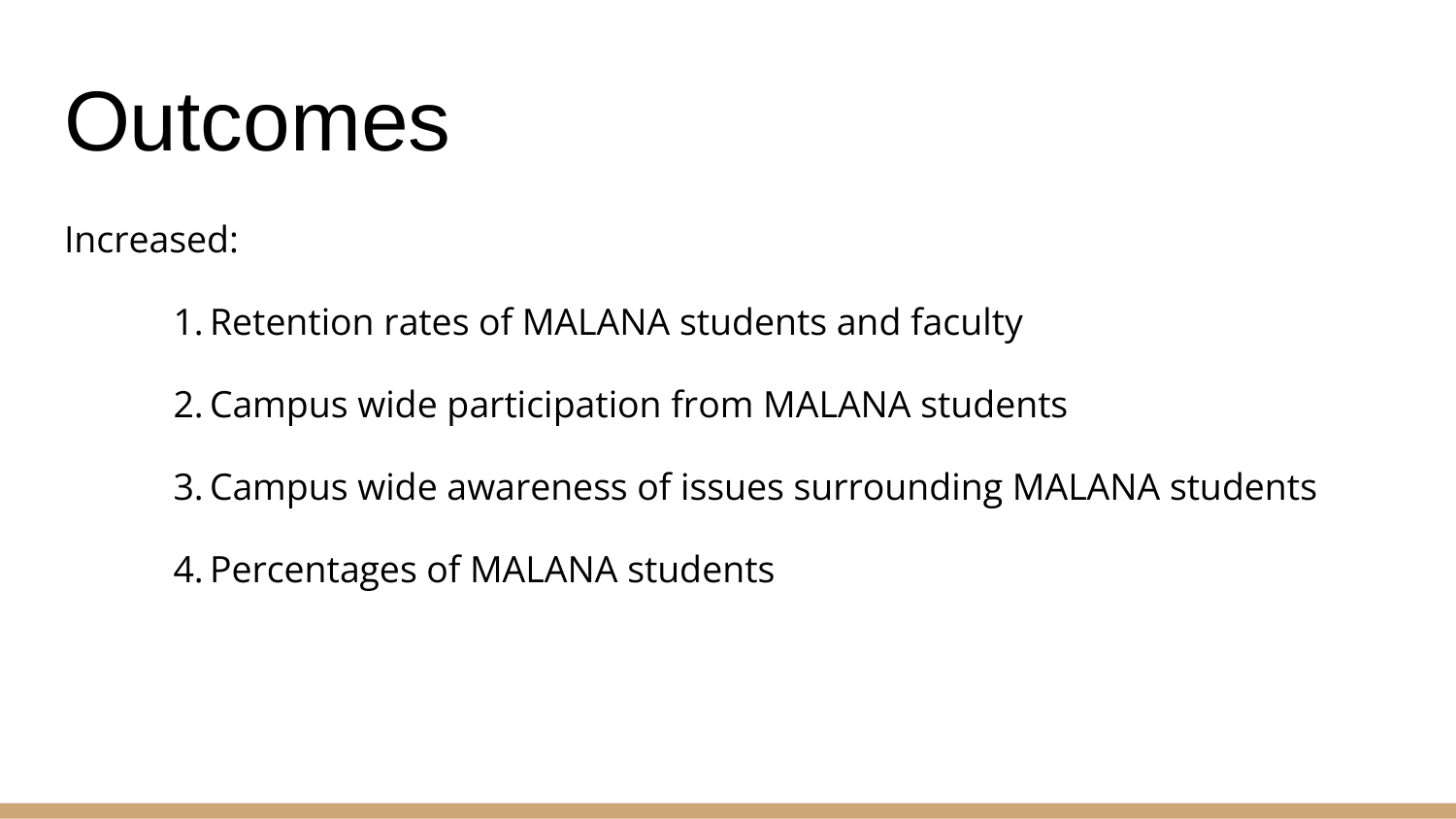

# Outcomes
Increased:
Retention rates of MALANA students and faculty
Campus wide participation from MALANA students
Campus wide awareness of issues surrounding MALANA students
Percentages of MALANA students